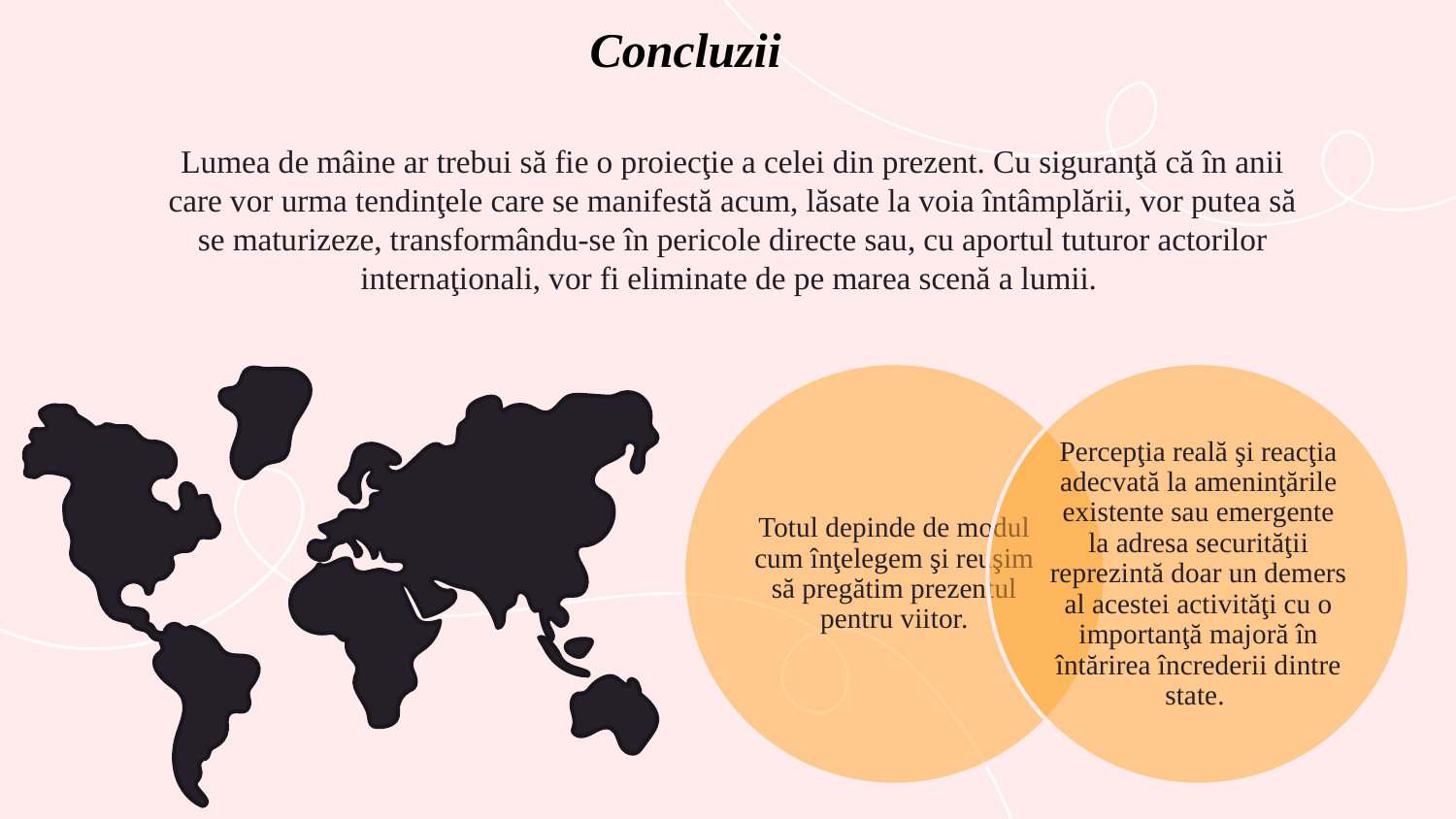

Concluzii
Lumea de mâine ar trebui să fie o proiecţie a celei din prezent. Cu siguranţă că în anii care vor urma tendinţele care se manifestă acum, lăsate la voia întâmplării, vor putea să se maturizeze, transformându-se în pericole directe sau, cu aportul tuturor actorilor internaţionali, vor fi eliminate de pe marea scenă a lumii.
Totul depinde de modul cum înţelegem şi reuşim să pregătim prezentul pentru viitor.
Percepţia reală şi reacţia adecvată la ameninţările existente sau emergente la adresa securităţii reprezintă doar un demers al acestei activităţi cu o importanţă majoră în întărirea încrederii dintre state.